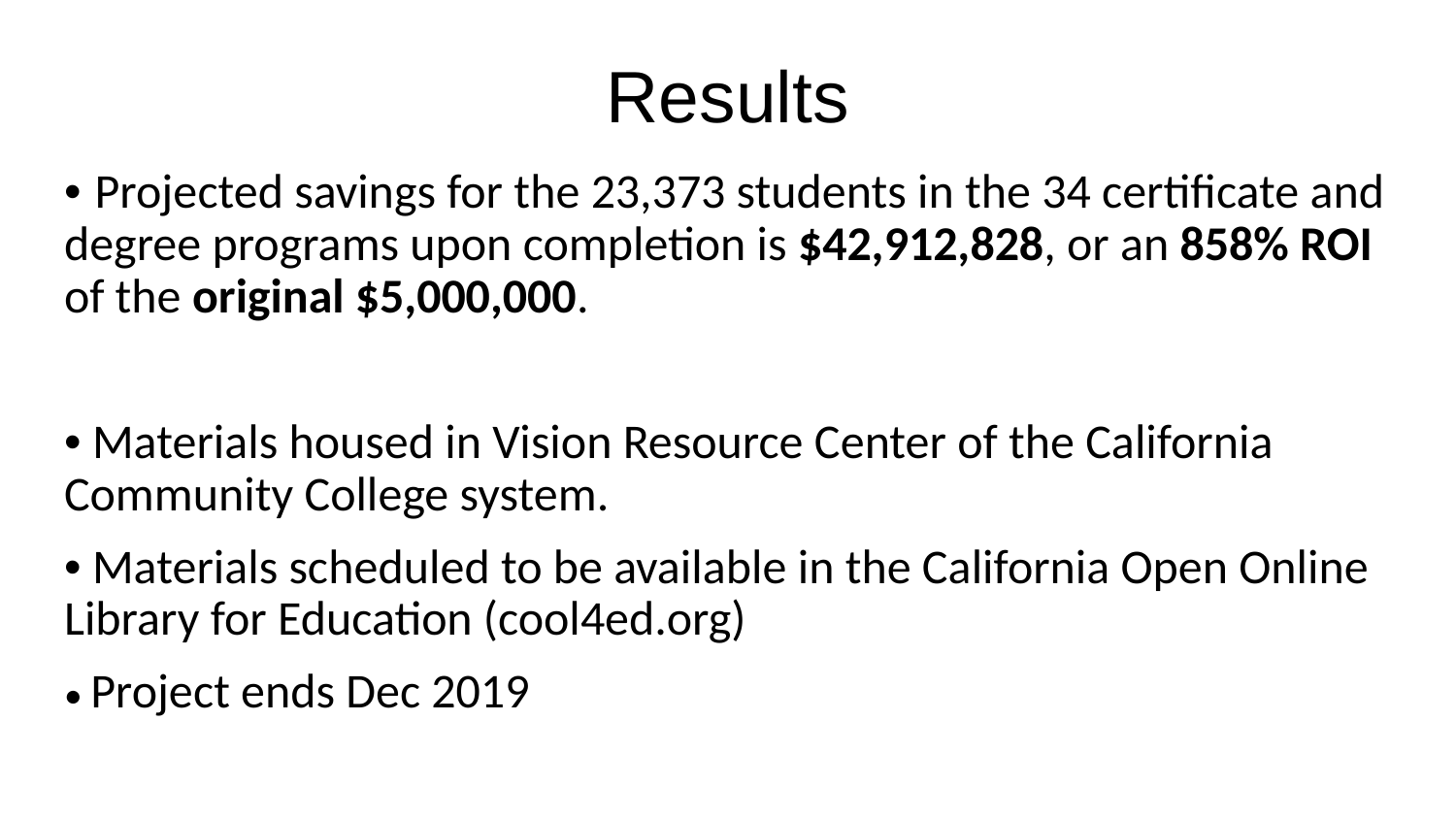

# Results
• Projected savings for the 23,373 students in the 34 certificate and degree programs upon completion is $42,912,828, or an 858% ROI of the original $5,000,000.

• Materials housed in Vision Resource Center of the California Community College system.
• Materials scheduled to be available in the California Open Online Library for Education (cool4ed.org)
• Project ends Dec 2019